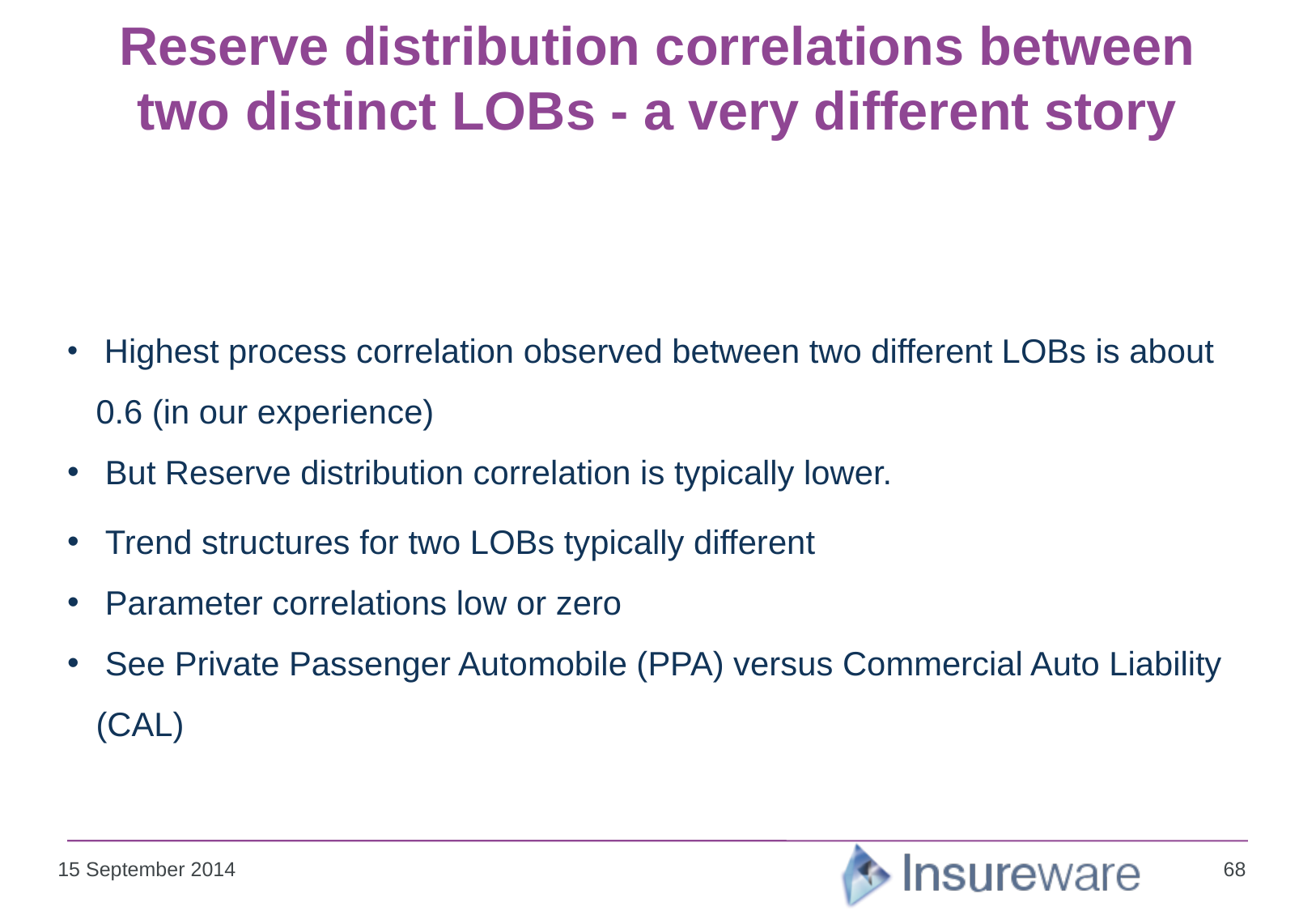

# Reserve distribution correlations between two distinct LOBs - a very different story
 Highest process correlation observed between two different LOBs is about 0.6 (in our experience)
 But Reserve distribution correlation is typically lower.
 Trend structures for two LOBs typically different
 Parameter correlations low or zero
 See Private Passenger Automobile (PPA) versus Commercial Auto Liability (CAL)
68